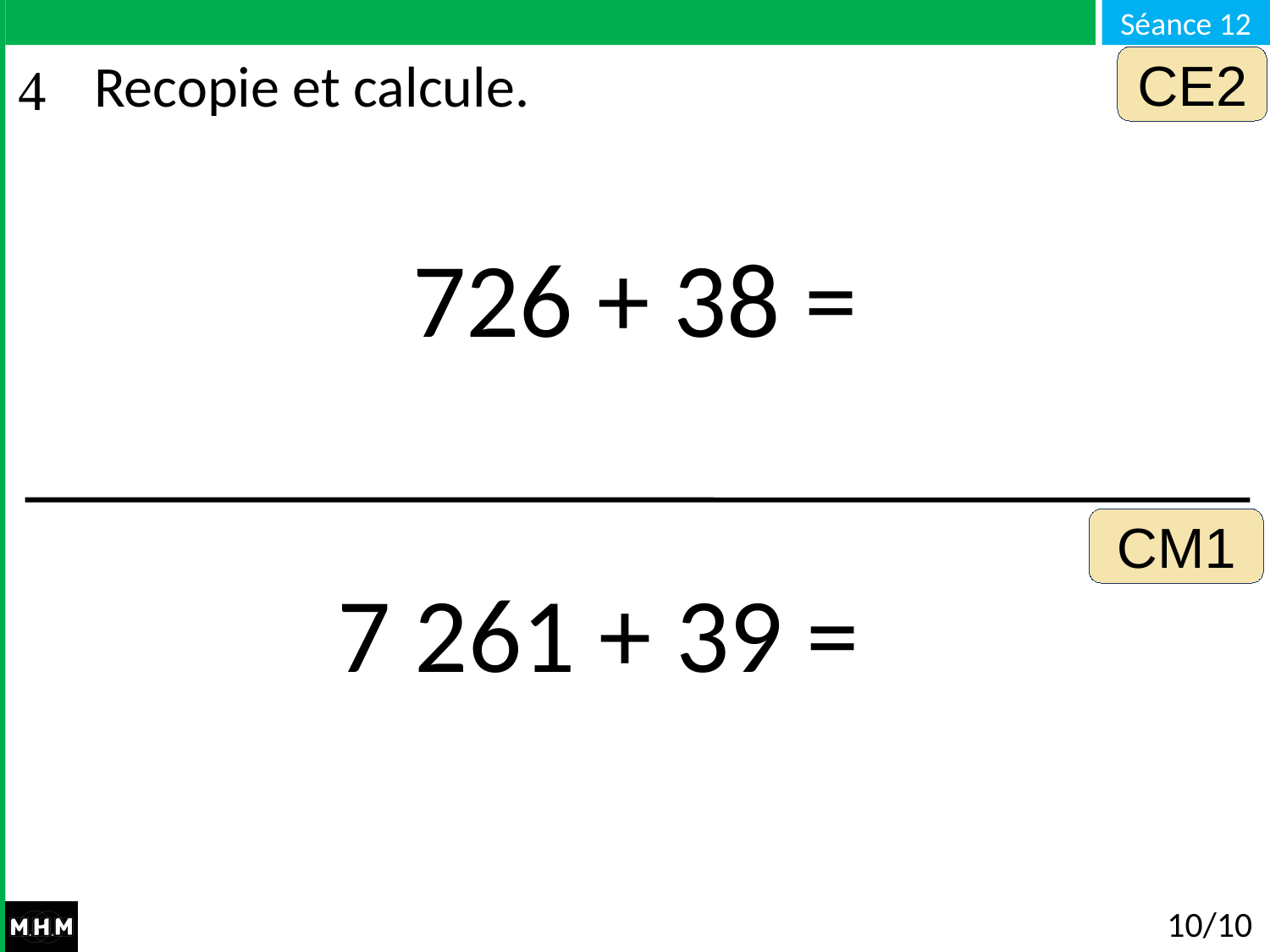

CE2
# Recopie et calcule.
726 + 38 =

CM1
7 261 + 39 =
10/10